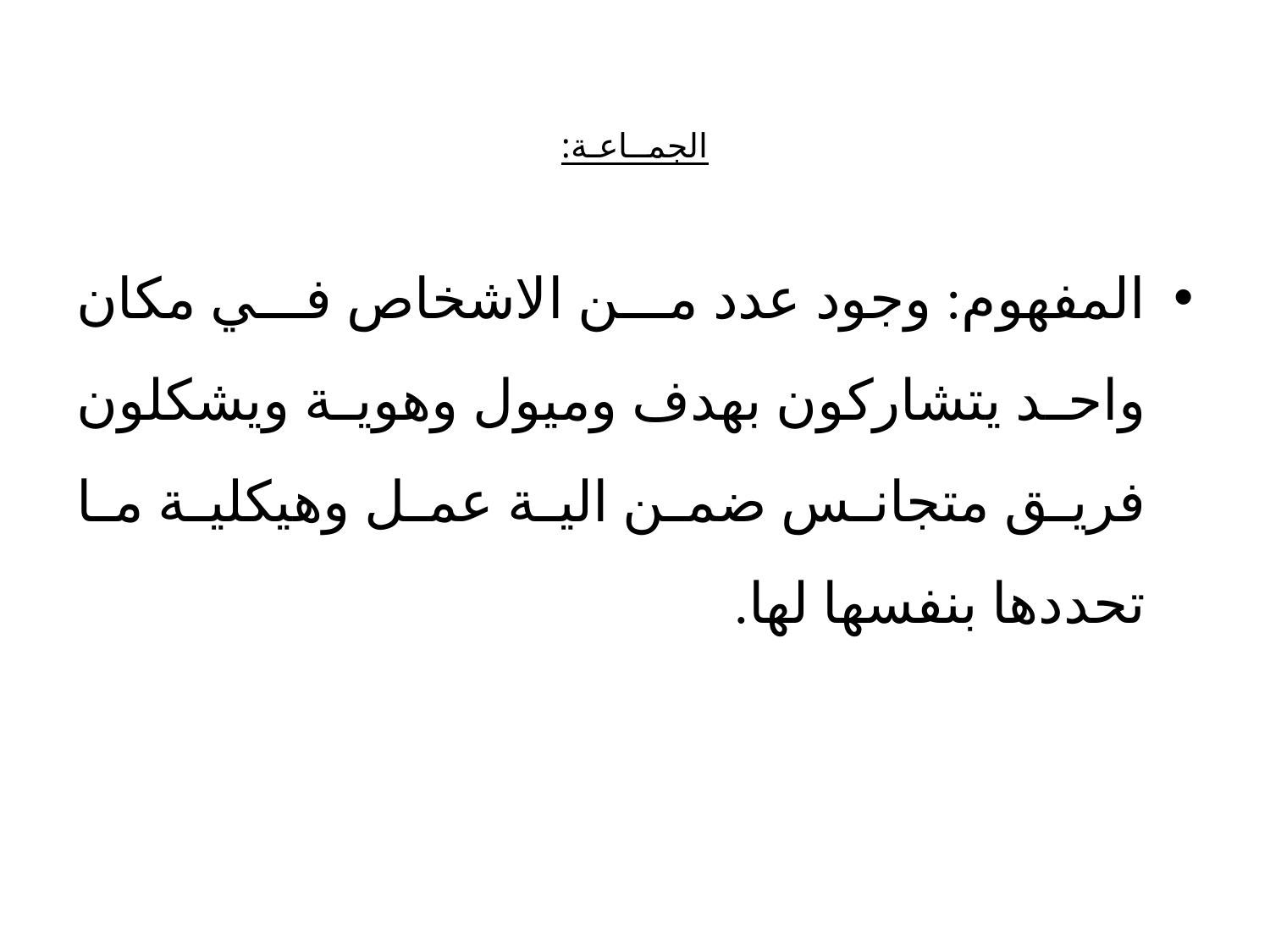

# الجمــاعـة:
المفهوم: وجود عدد من الاشخاص في مكان واحد يتشاركون بهدف وميول وهوية ويشكلون فريق متجانس ضمن الية عمل وهيكلية ما تحددها بنفسها لها.